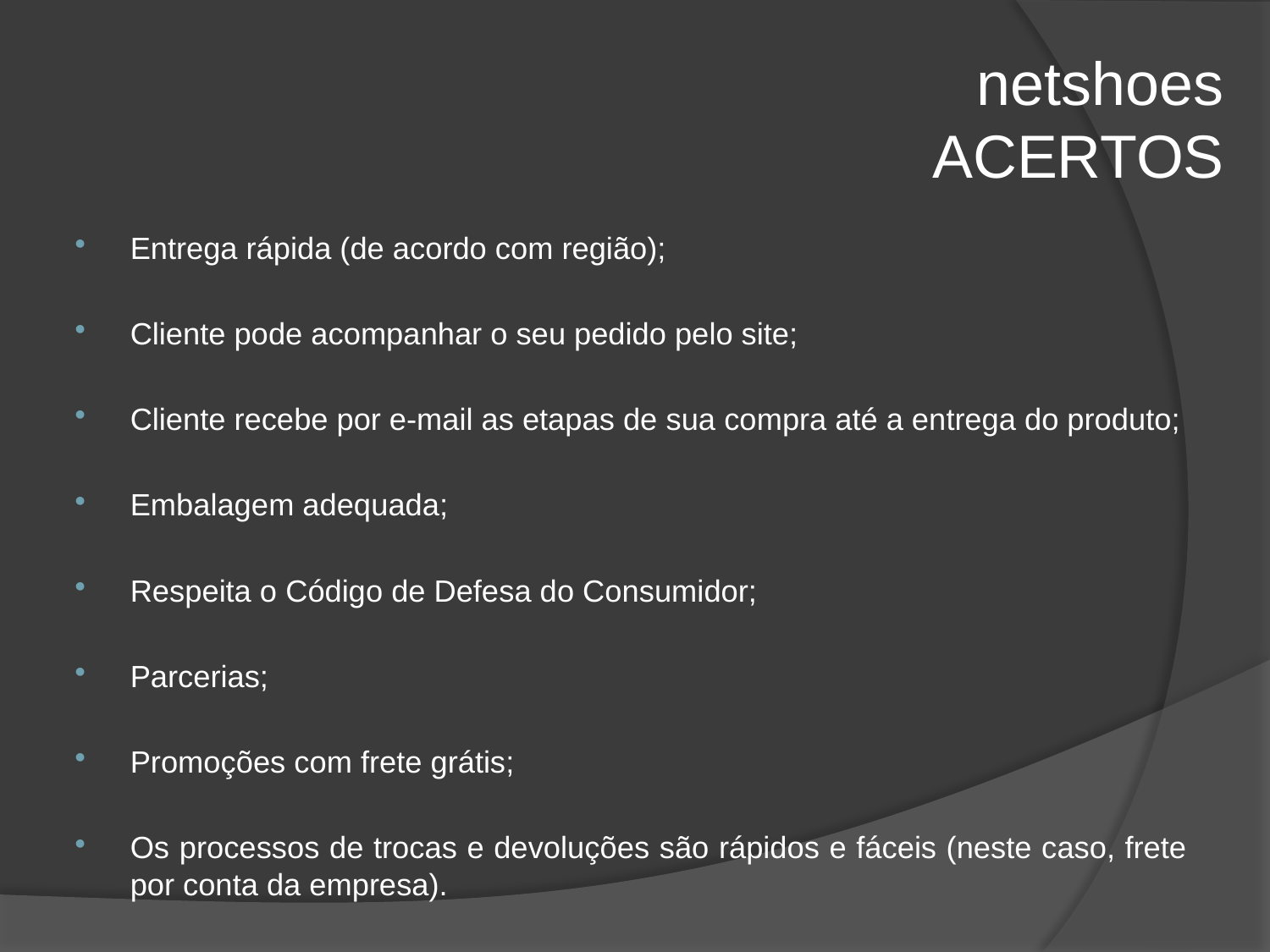

# netshoes ACERTOS
Entrega rápida (de acordo com região);

Cliente pode acompanhar o seu pedido pelo site;

Cliente recebe por e-mail as etapas de sua compra até a entrega do produto;

Embalagem adequada;

Respeita o Código de Defesa do Consumidor;

Parcerias;

Promoções com frete grátis;

Os processos de trocas e devoluções são rápidos e fáceis (neste caso, frete por conta da empresa).